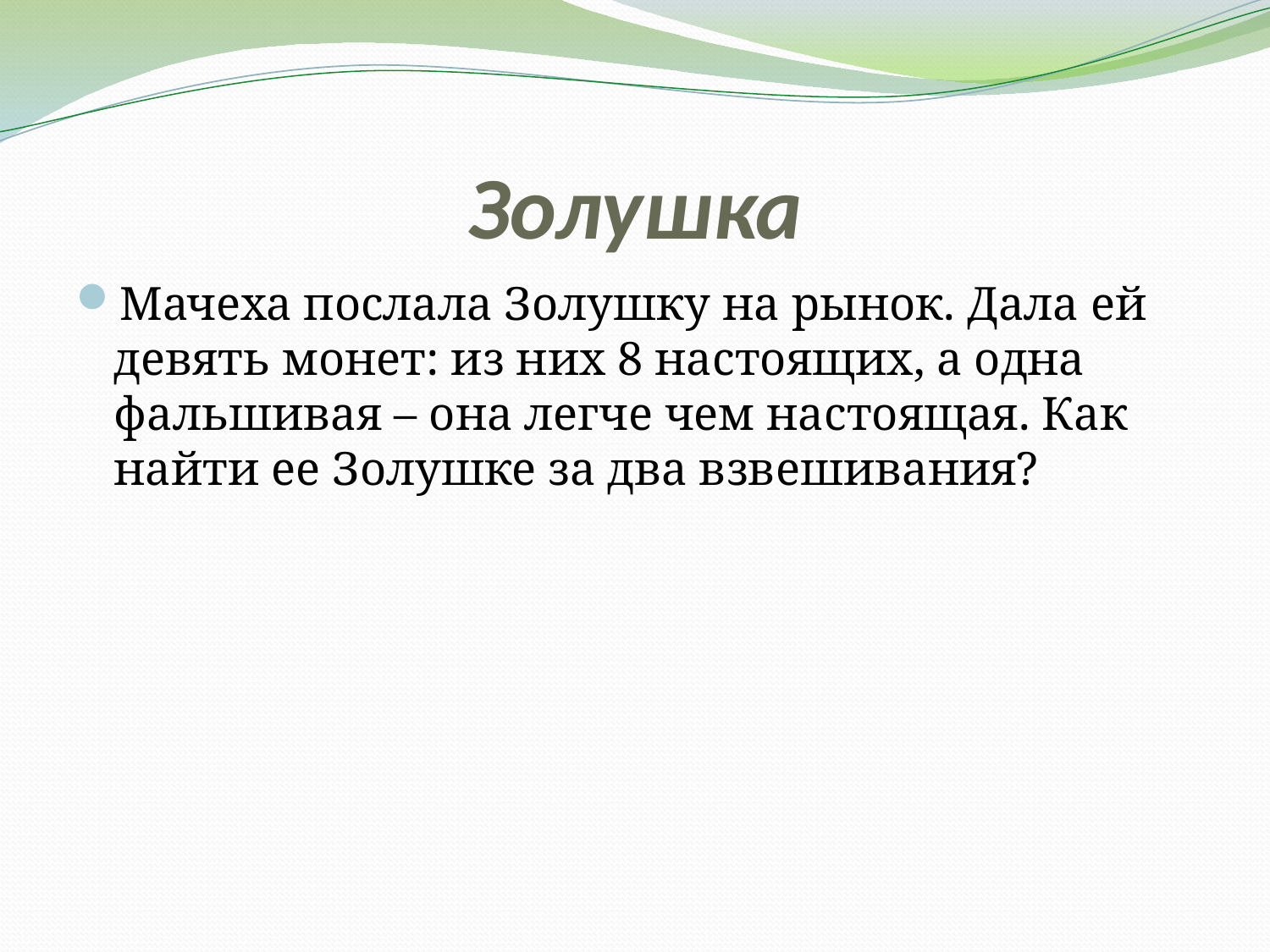

# Золушка
Мачеха послала Золушку на рынок. Дала ей девять монет: из них 8 настоящих, а одна фальшивая – она легче чем настоящая. Как найти ее Золушке за два взвешивания?